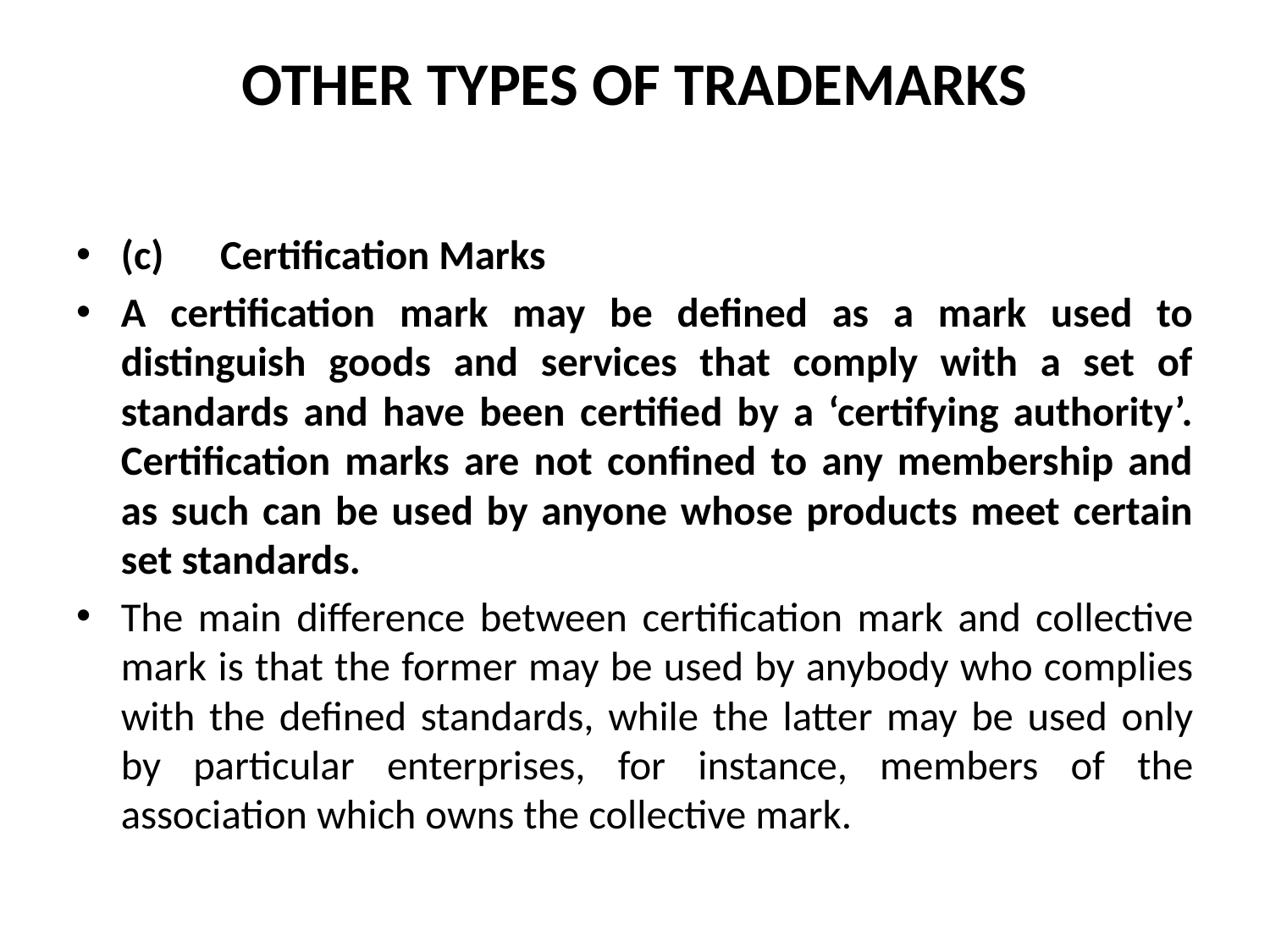

# OTHER TYPES OF TRADEMARKS
(c)      Certification Marks
A certification mark may be defined as a mark used to distinguish goods and services that comply with a set of standards and have been certified by a ‘certifying authority’. Certification marks are not confined to any membership and as such can be used by anyone whose products meet certain set standards.
The main difference between certification mark and collective mark is that the former may be used by anybody who complies with the defined standards, while the latter may be used only by particular enterprises, for instance, members of the association which owns the collective mark.